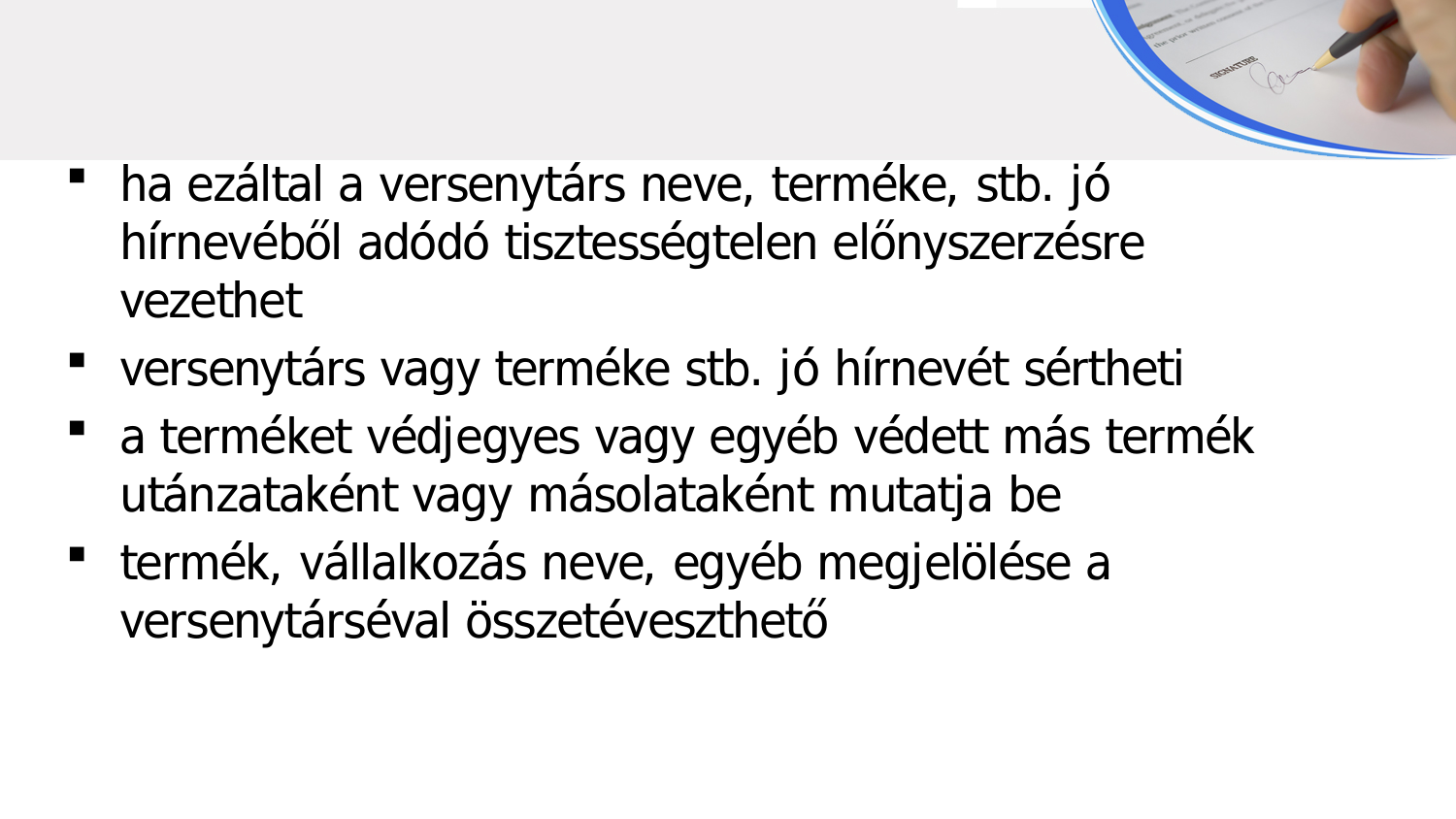

ha ezáltal a versenytárs neve, terméke, stb. jó hírnevéből adódó tisztességtelen előnyszerzésre vezethet
versenytárs vagy terméke stb. jó hírnevét sértheti
a terméket védjegyes vagy egyéb védett más termék utánzataként vagy másolataként mutatja be
termék, vállalkozás neve, egyéb megjelölése a versenytárséval összetéveszthető